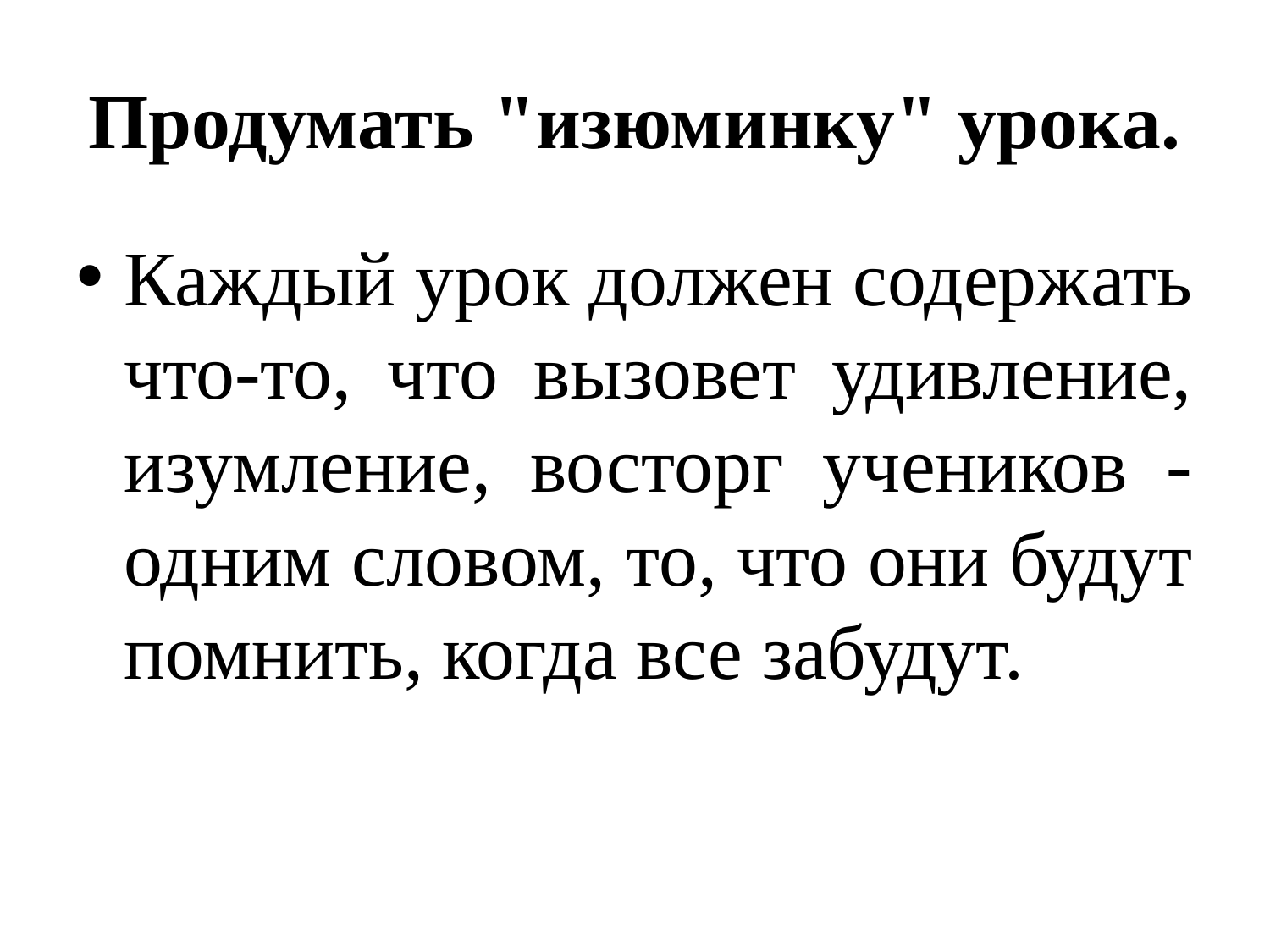

# Продумать "изюминку" урока.
Каждый урок должен содержать что-то, что вызовет удивление, изумление, восторг учеников - одним словом, то, что они будут помнить, когда все забудут.